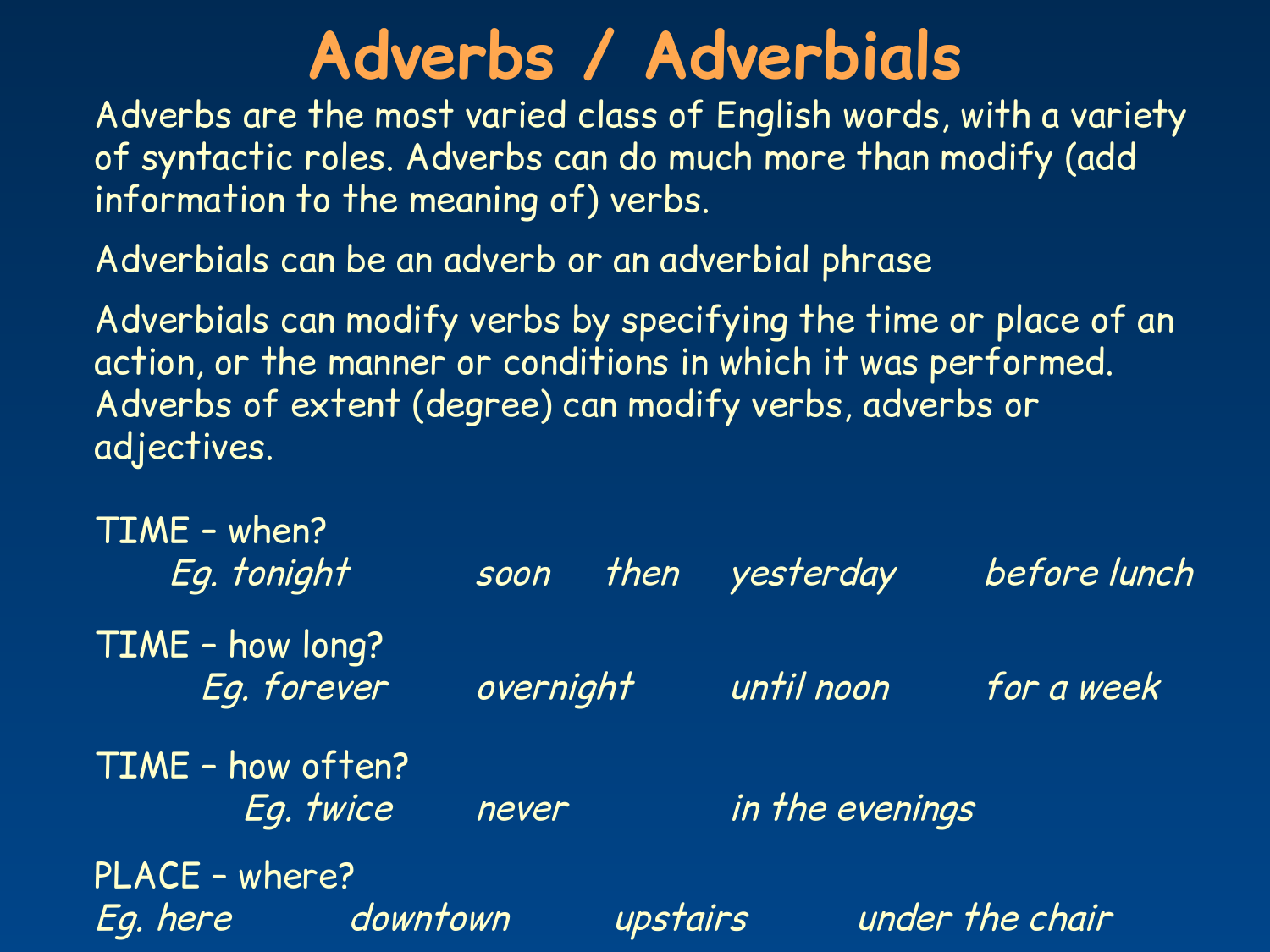

Adverbs / Adverbials
Adverbs are the most varied class of English words, with a variety of syntactic roles. Adverbs can do much more than modify (add information to the meaning of) verbs.
Adverbials can be an adverb or an adverbial phrase
Adverbials can modify verbs by specifying the time or place of an action, or the manner or conditions in which it was performed. Adverbs of extent (degree) can modify verbs, adverbs or adjectives.

TIME – when?                                                                                          Eg. tonight	soon	then	yesterday	before lunch

TIME – how long?                                                                                       Eg. forever	overnight	until noon	for a week

TIME – how often?                                                                                         Eg. twice	never		in the evenings

PLACE – where?
Eg. here	downtown	 upstairs	under the chair